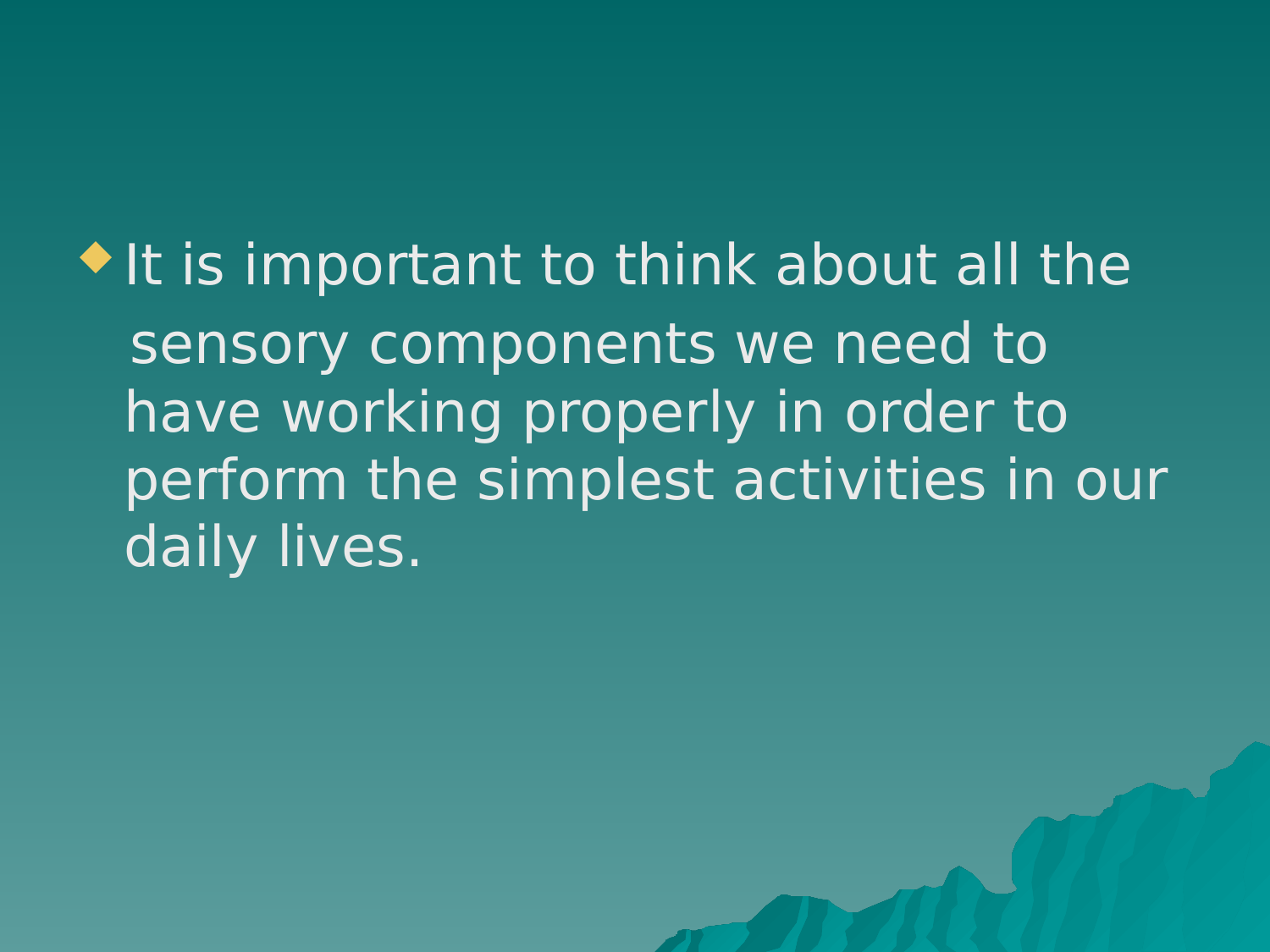

#
It is important to think about all the
   sensory components we need to have working properly in order to perform the simplest activities in our daily lives.